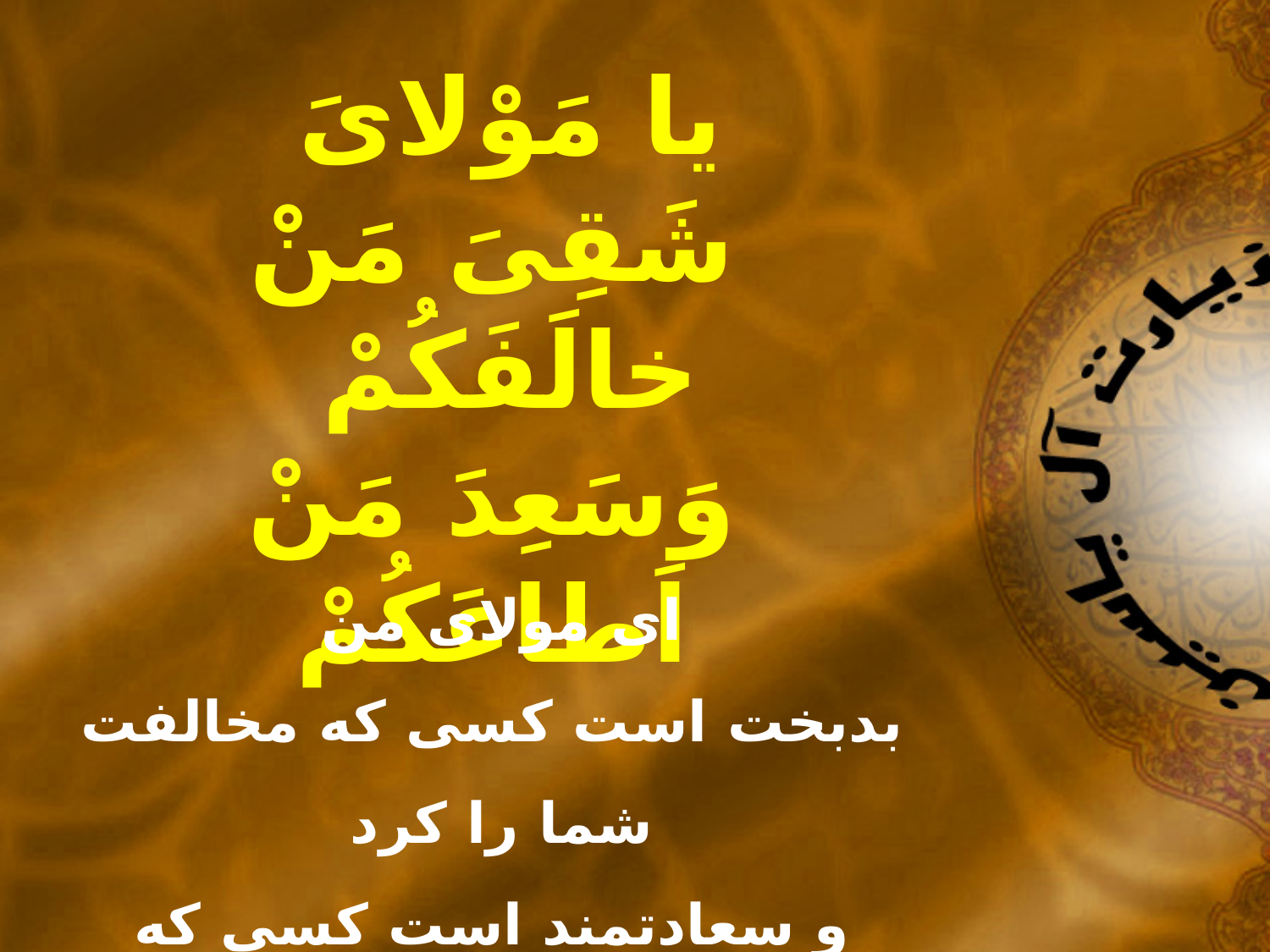

يا مَوْلاىَ
شَقِىَ مَنْ خالَفَکُمْ
وَسَعِدَ مَنْ اَطاعَکُمْ
اى مولاى من
بدبخت است کسى که مخالفت شما را کرد
و سعادتمند است کسى که پيرويتان کرد